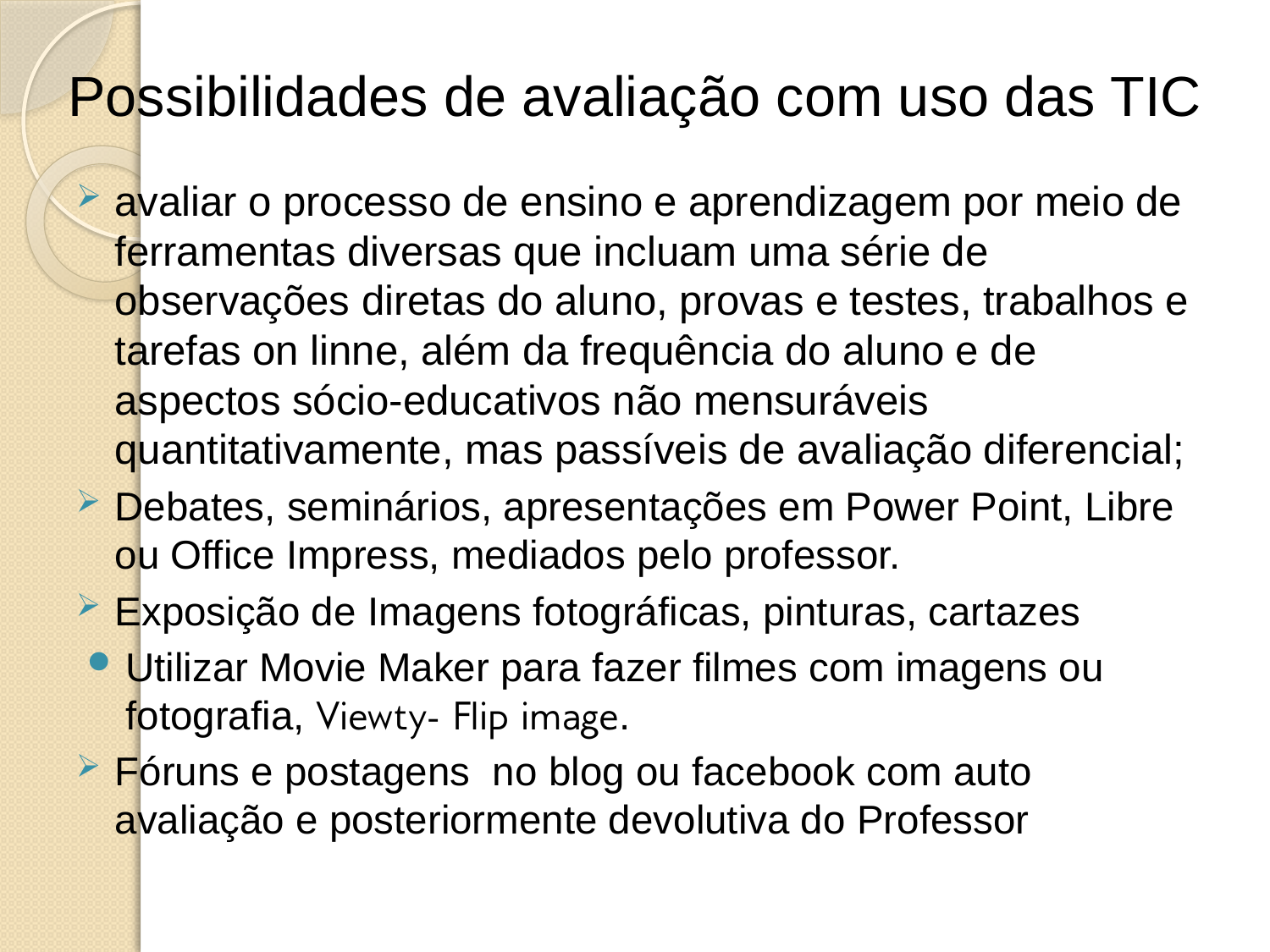

# Possibilidades de avaliação com uso das TIC
avaliar o processo de ensino e aprendizagem por meio de ferramentas diversas que incluam uma série de observações diretas do aluno, provas e testes, trabalhos e tarefas on linne, além da frequência do aluno e de aspectos sócio-educativos não mensuráveis quantitativamente, mas passíveis de avaliação diferencial;
Debates, seminários, apresentações em Power Point, Libre ou Office Impress, mediados pelo professor.
Exposição de Imagens fotográficas, pinturas, cartazes
Utilizar Movie Maker para fazer filmes com imagens ou fotografia, Viewty- Flip image.
Fóruns e postagens  no blog ou facebook com auto avaliação e posteriormente devolutiva do Professor